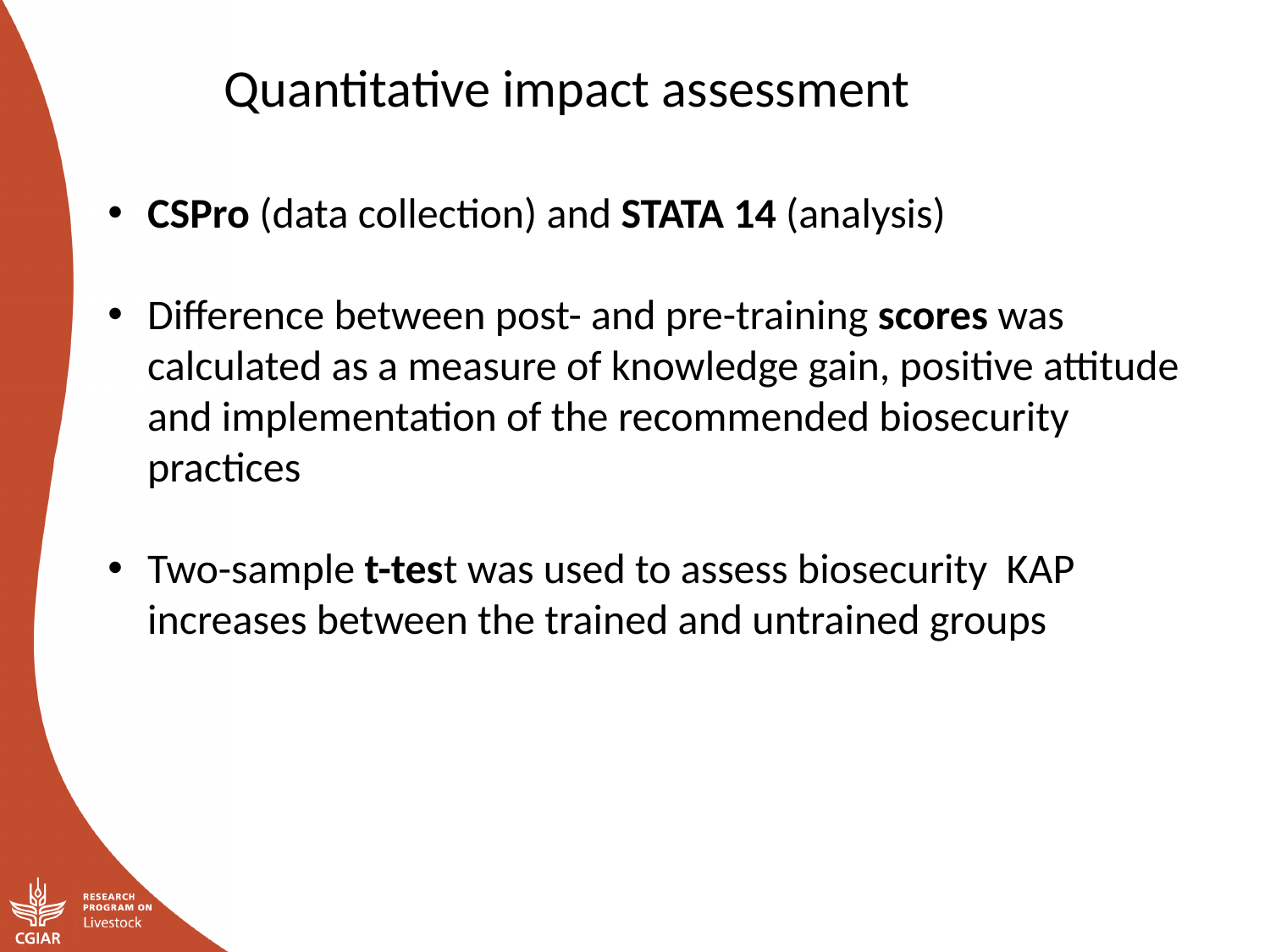

Quantitative impact assessment

CSPro (data collection) and STATA 14 (analysis)

Difference between post- and pre-training scores was calculated as a measure of knowledge gain, positive attitude and implementation of the recommended biosecurity practices

Two-sample t-test was used to assess biosecurity  KAP increases between the trained and untrained groups